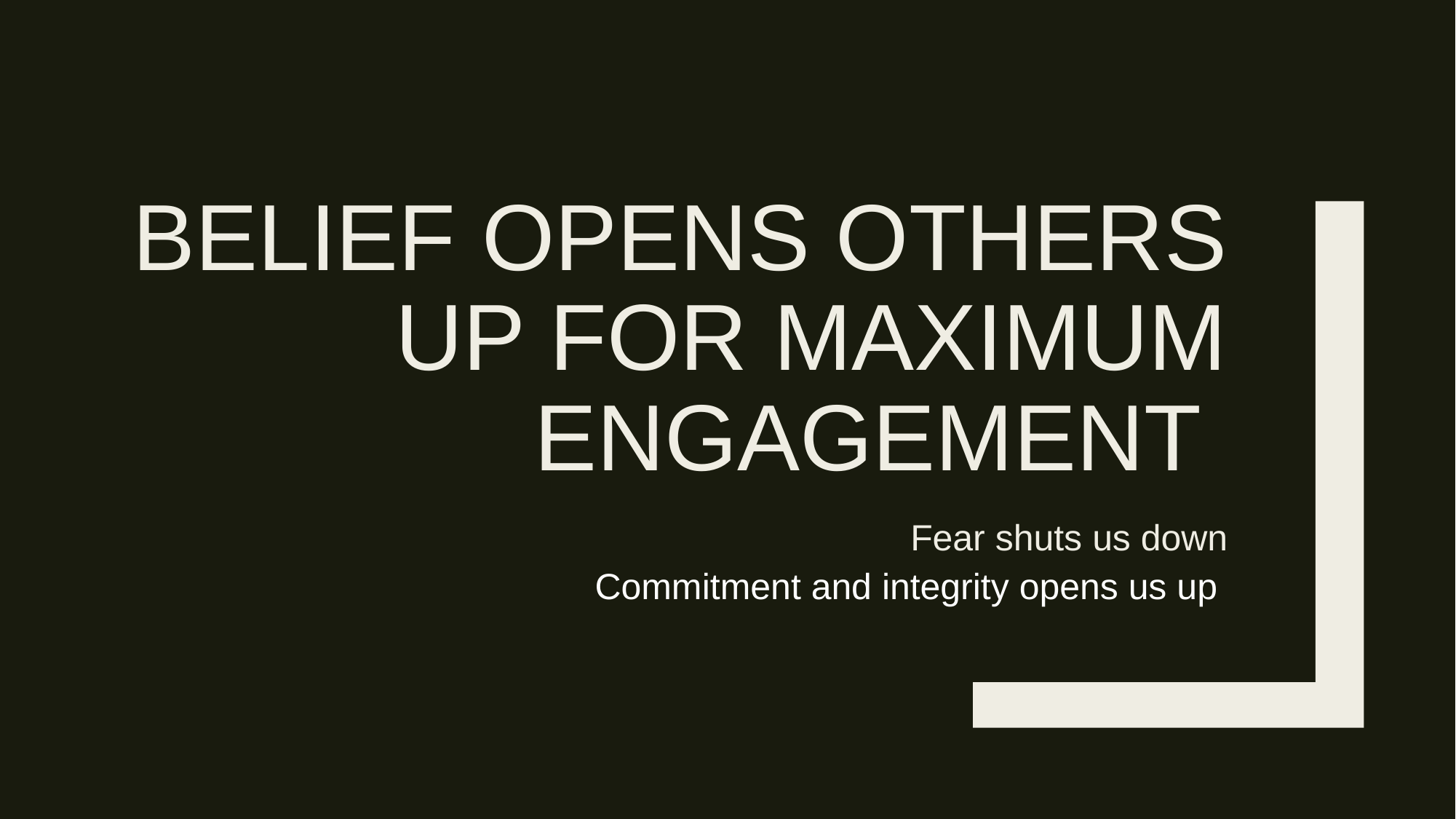

# Belief opens others up for maximum engagement
Fear shuts us down
Commitment and integrity opens us up